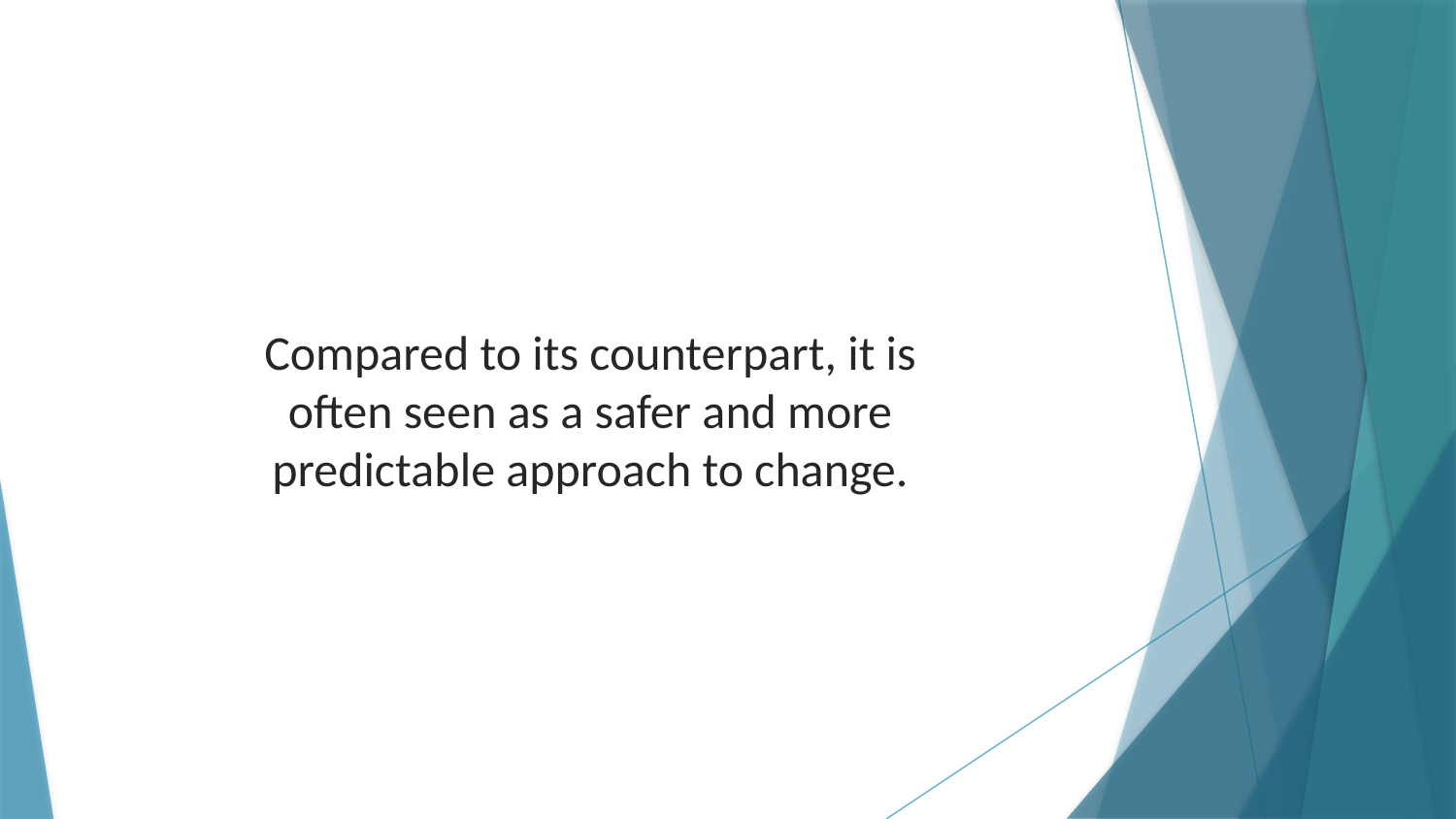

Compared to its counterpart, it is often seen as a safer and more predictable approach to change.